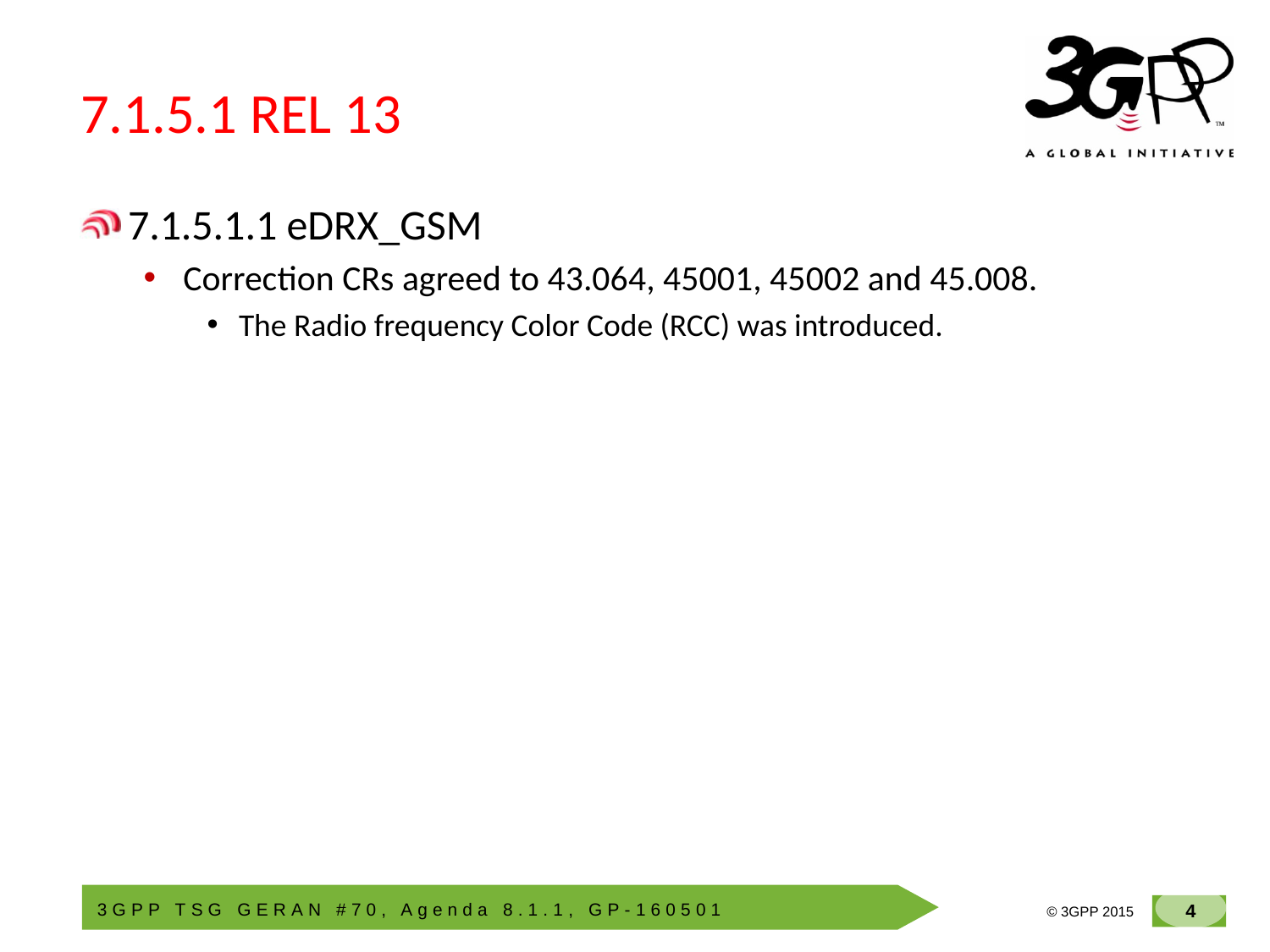

# 7.1.5.1 REL 13
7.1.5.1.1 eDRX_GSM
Correction CRs agreed to 43.064, 45001, 45002 and 45.008.
The Radio frequency Color Code (RCC) was introduced.